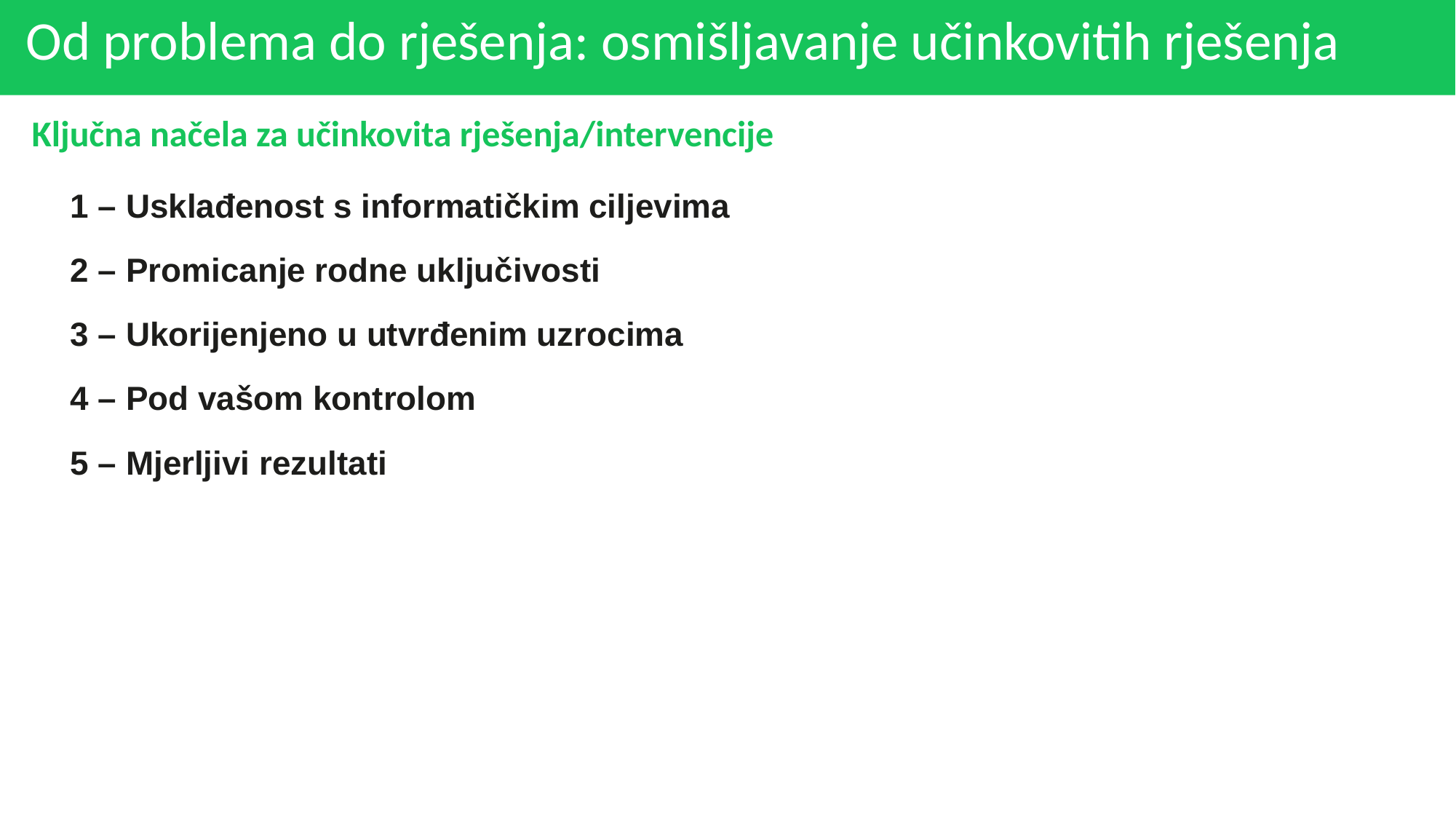

# Od problema do rješenja: osmišljavanje učinkovitih rješenja
Ključna načela za učinkovita rješenja/intervencije
1 – Usklađenost s informatičkim ciljevima
2 – Promicanje rodne uključivosti
3 – Ukorijenjeno u utvrđenim uzrocima
4 – Pod vašom kontrolom
5 – Mjerljivi rezultati